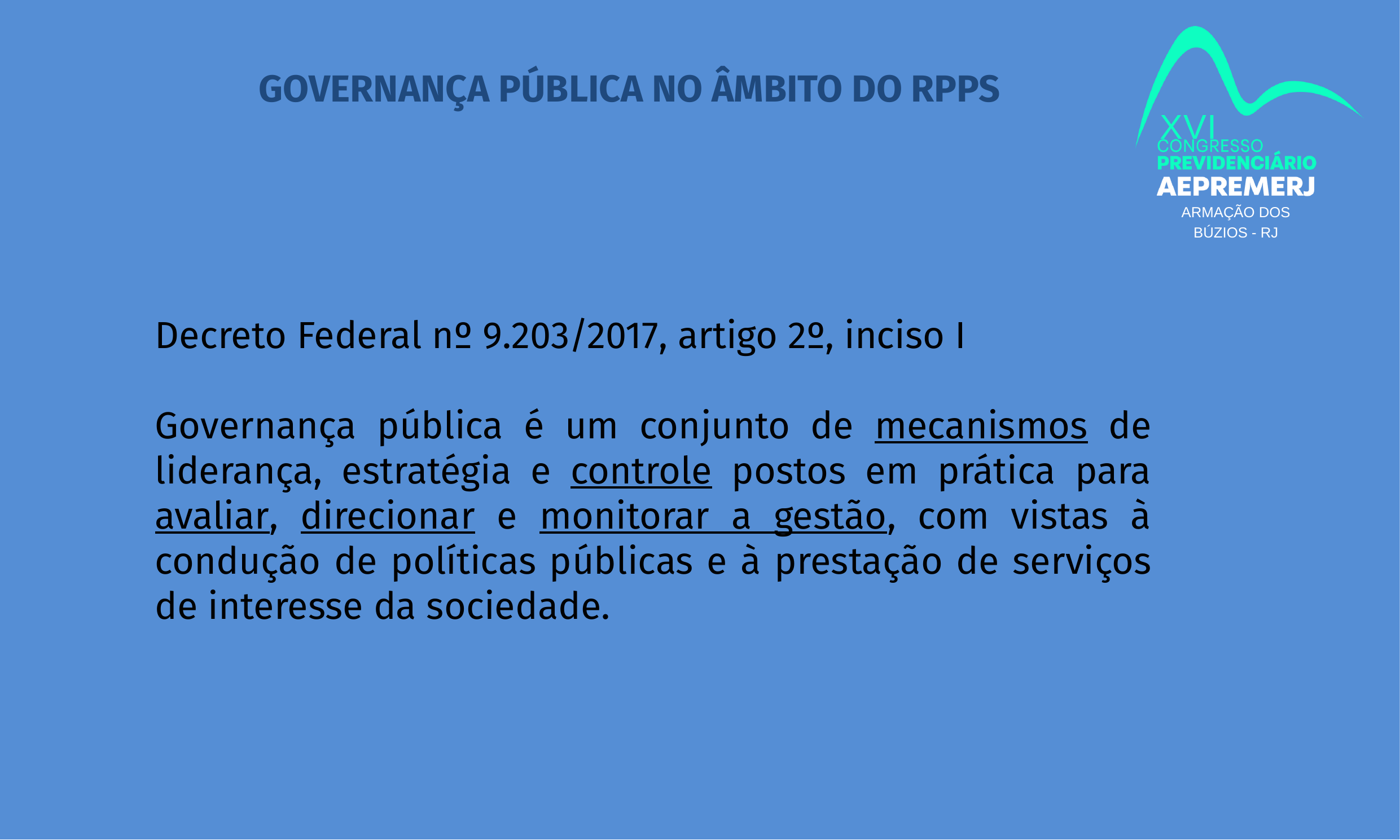

XVI

ARMAÇÃO DOS BÚZIOS - RJ
GOVERNANÇA PÚBLICA NO ÂMBITO DO RPPS
Decreto Federal nº 9.203/2017, artigo 2º, inciso I

Governança pública é um conjunto de mecanismos de liderança, estratégia e controle postos em prática para avaliar, direcionar e monitorar a gestão, com vistas à condução de políticas públicas e à prestação de serviços de interesse da sociedade.